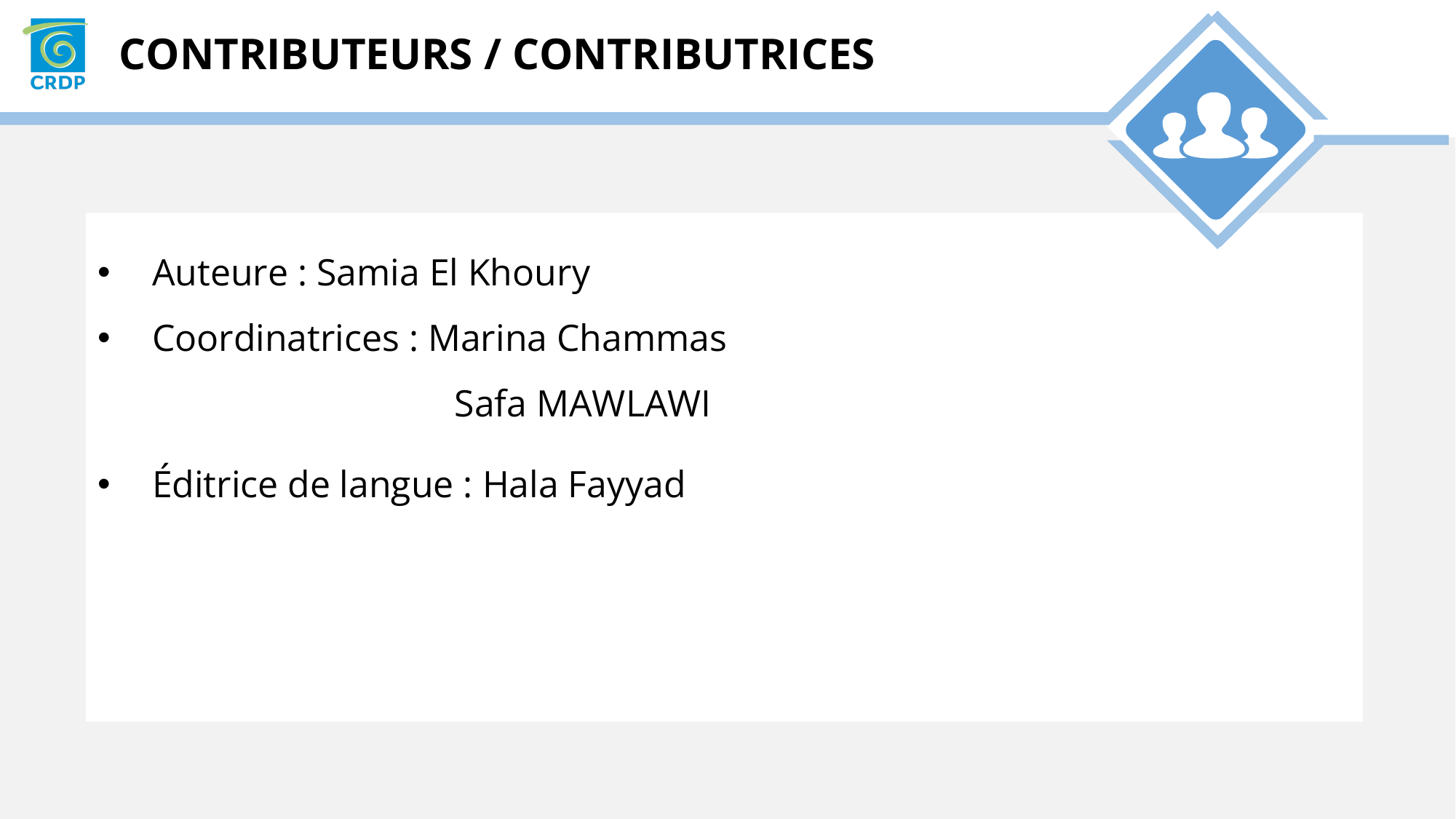

Auteure : Samia El Khoury
Coordinatrices : Marina Chammas
                                Safa MAWLAWI
Éditrice de langue : Hala Fayyad